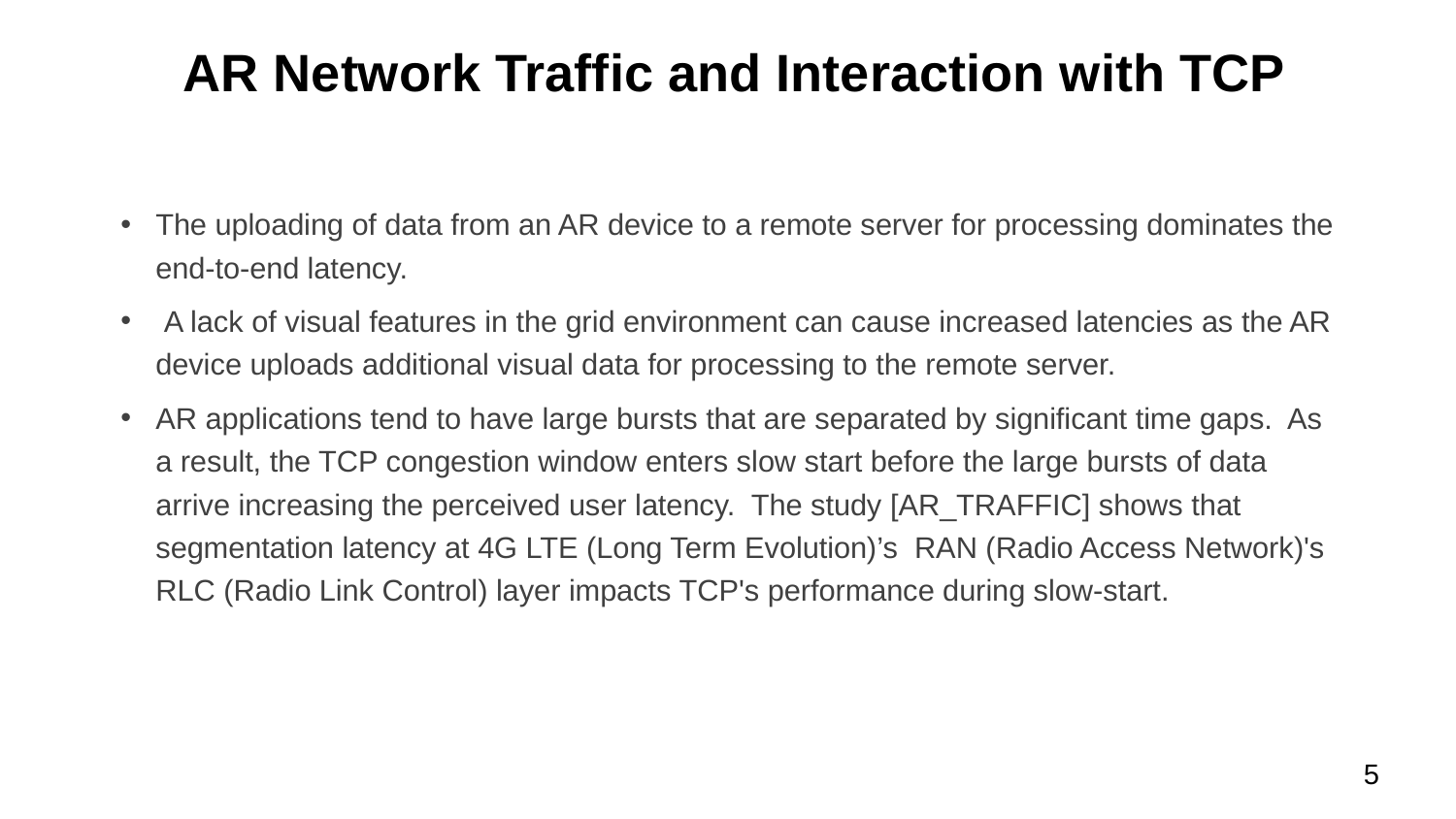

# AR Network Traffic and Interaction with TCP
The uploading of data from an AR device to a remote server for processing dominates the end-to-end latency.
 A lack of visual features in the grid environment can cause increased latencies as the AR device uploads additional visual data for processing to the remote server.
AR applications tend to have large bursts that are separated by significant time gaps.  As a result, the TCP congestion window enters slow start before the large bursts of data arrive increasing the perceived user latency.  The study [AR_TRAFFIC] shows that segmentation latency at 4G LTE (Long Term Evolution)’s  RAN (Radio Access Network)'s RLC (Radio Link Control) layer impacts TCP's performance during slow-start.

5